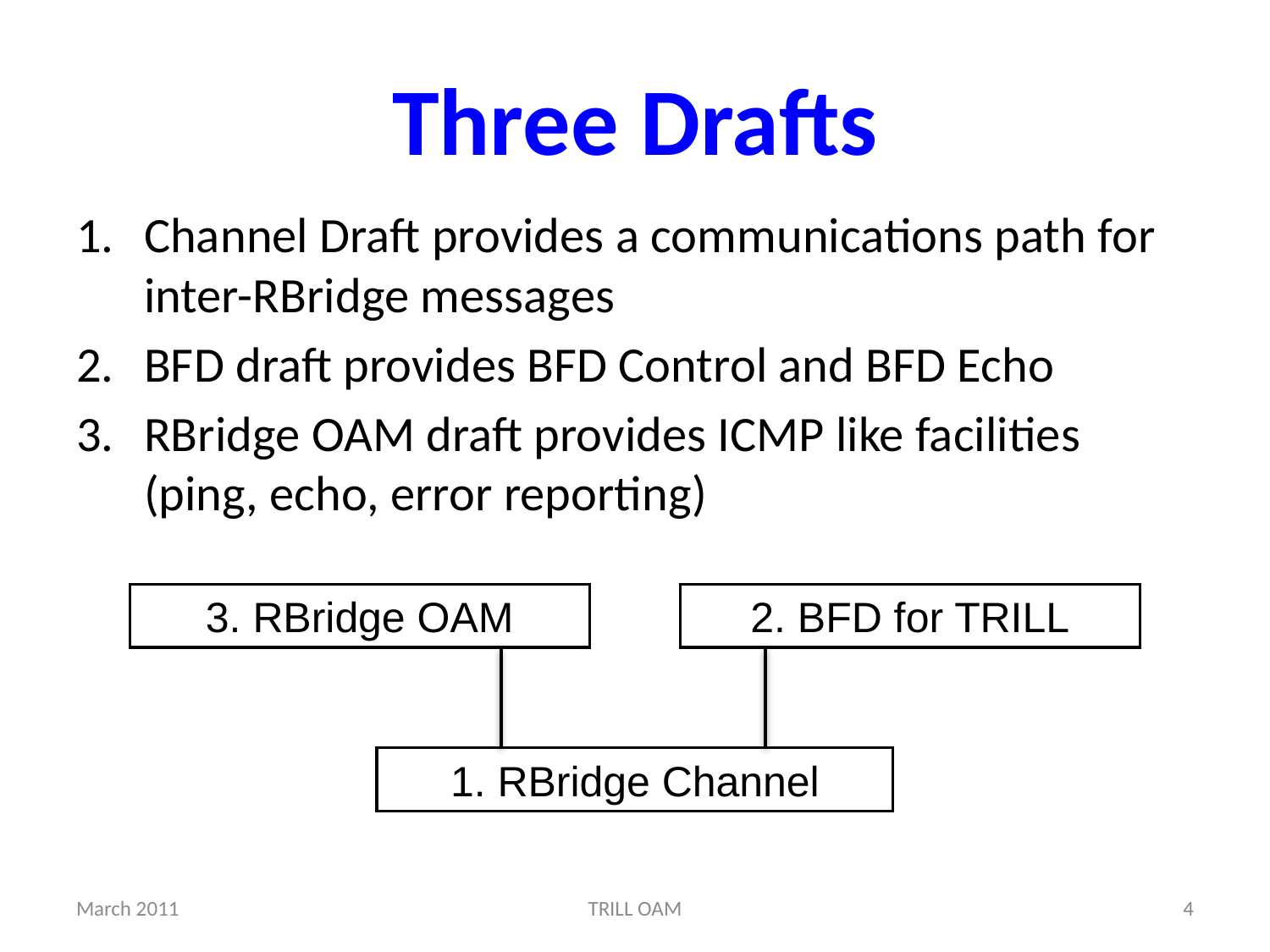

# Three Drafts
Channel Draft provides a communications path for inter-RBridge messages
BFD draft provides BFD Control and BFD Echo
RBridge OAM draft provides ICMP like facilities (ping, echo, error reporting)
3. RBridge OAM
2. BFD for TRILL
1. RBridge Channel
March 2011
TRILL OAM
4